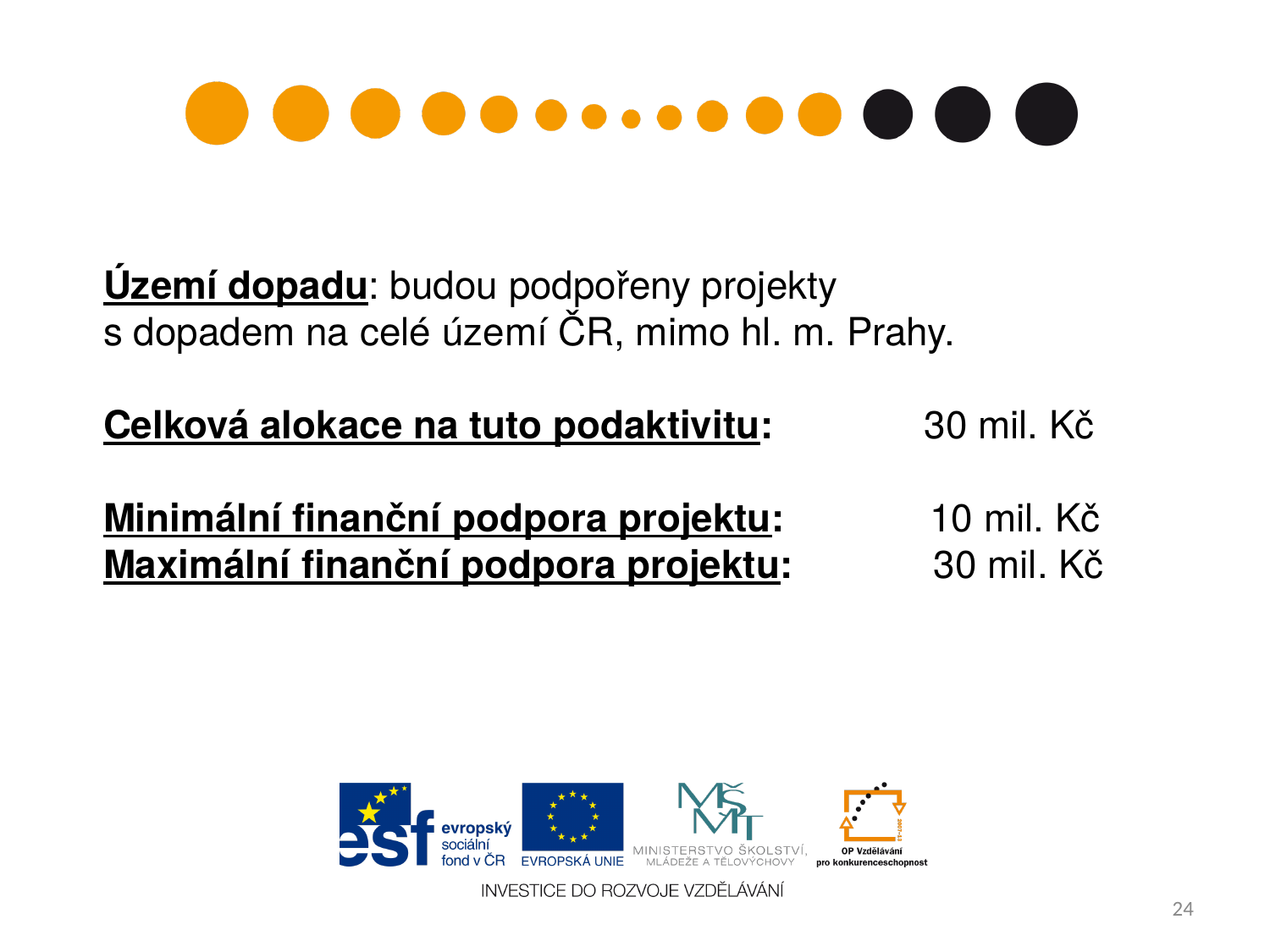

Území dopadu: budou podpořeny projekty
s dopadem na celé území ČR, mimo hl. m. Prahy.

Celková alokace na tuto podaktivitu:              30 mil. Kč

Minimální finanční podpora projektu: 	      10 mil. Kč
Maximální finanční podpora projektu:             30 mil. Kč

24